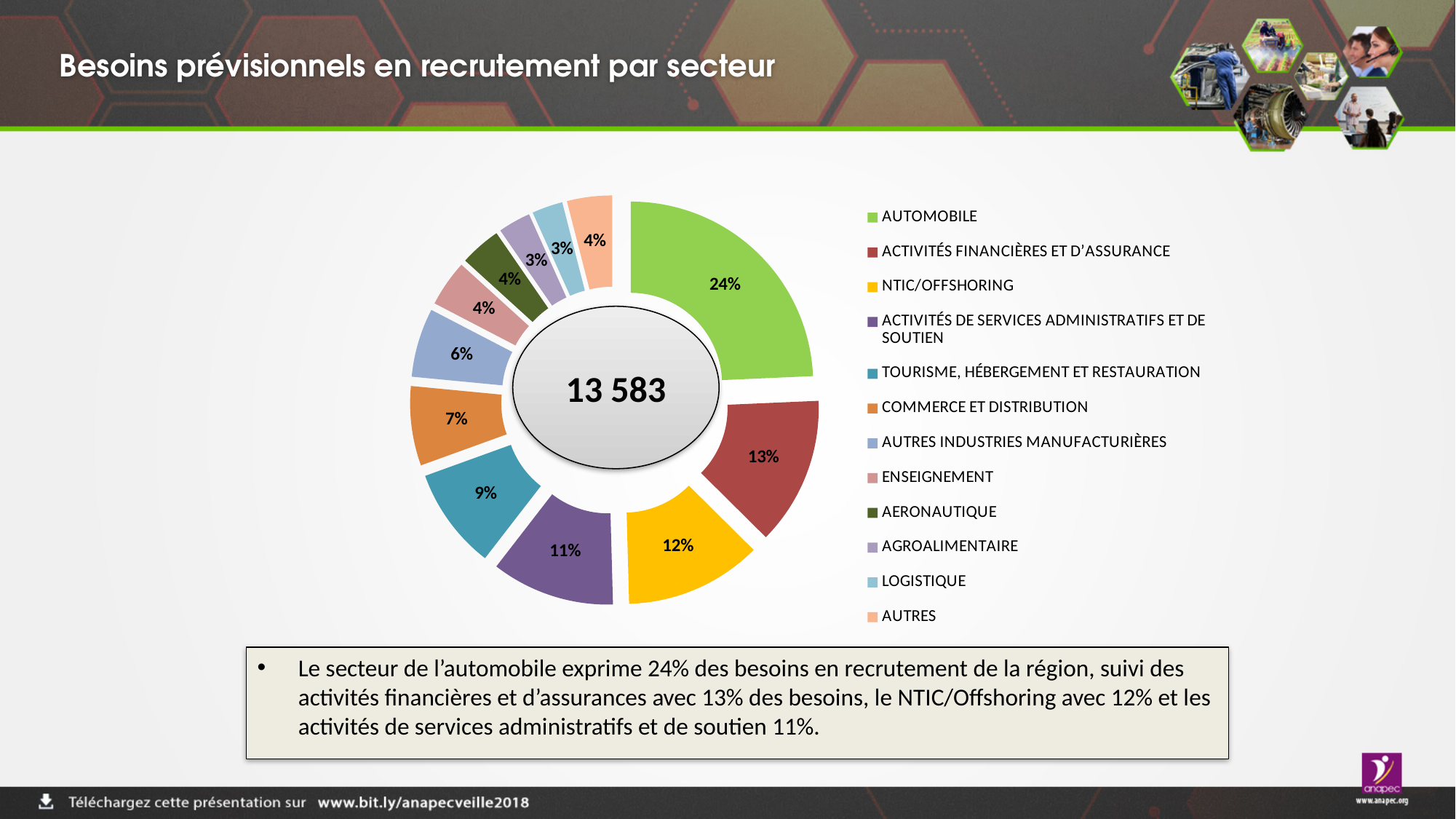

# Besoins prévisionnels en recrutement par secteur

### Chart

| Category |  |
|---|---|
| AUTOMOBILE | 0.243318854450416 |
| ACTIVITÉS FINANCIÈRES ET D’ASSURANCE | 0.13141426783479354 |
| NTIC/OFFSHORING | 0.12140175219023783 |
| ACTIVITÉS DE SERVICES ADMINISTRATIFS ET DE SOUTIEN | 0.10932783626592063 |
| TOURISME, HÉBERGEMENT ET RESTAURATION | 0.09003901936243836 |
| COMMERCE ET DISTRIBUTION | 0.07045571670470441 |
| AUTRES INDUSTRIES MANUFACTURIÈRES | 0.06110579400721491 |
| ENSEIGNEMENT | 0.04122800559522931 |
| AERONAUTIQUE | 0.03644261208864023 |
| AGROALIMENTAIRE | 0.028859603916660547 |
| LOGISTIQUE | 0.027387175145402357 |
| AUTRES | 0.040000000000000015 |
13 583
Le secteur de l’automobile exprime 24% des besoins en recrutement de la région, suivi des activités financières et d’assurances avec 13% des besoins, le NTIC/Offshoring avec 12% et les activités de services administratifs et de soutien 11%.